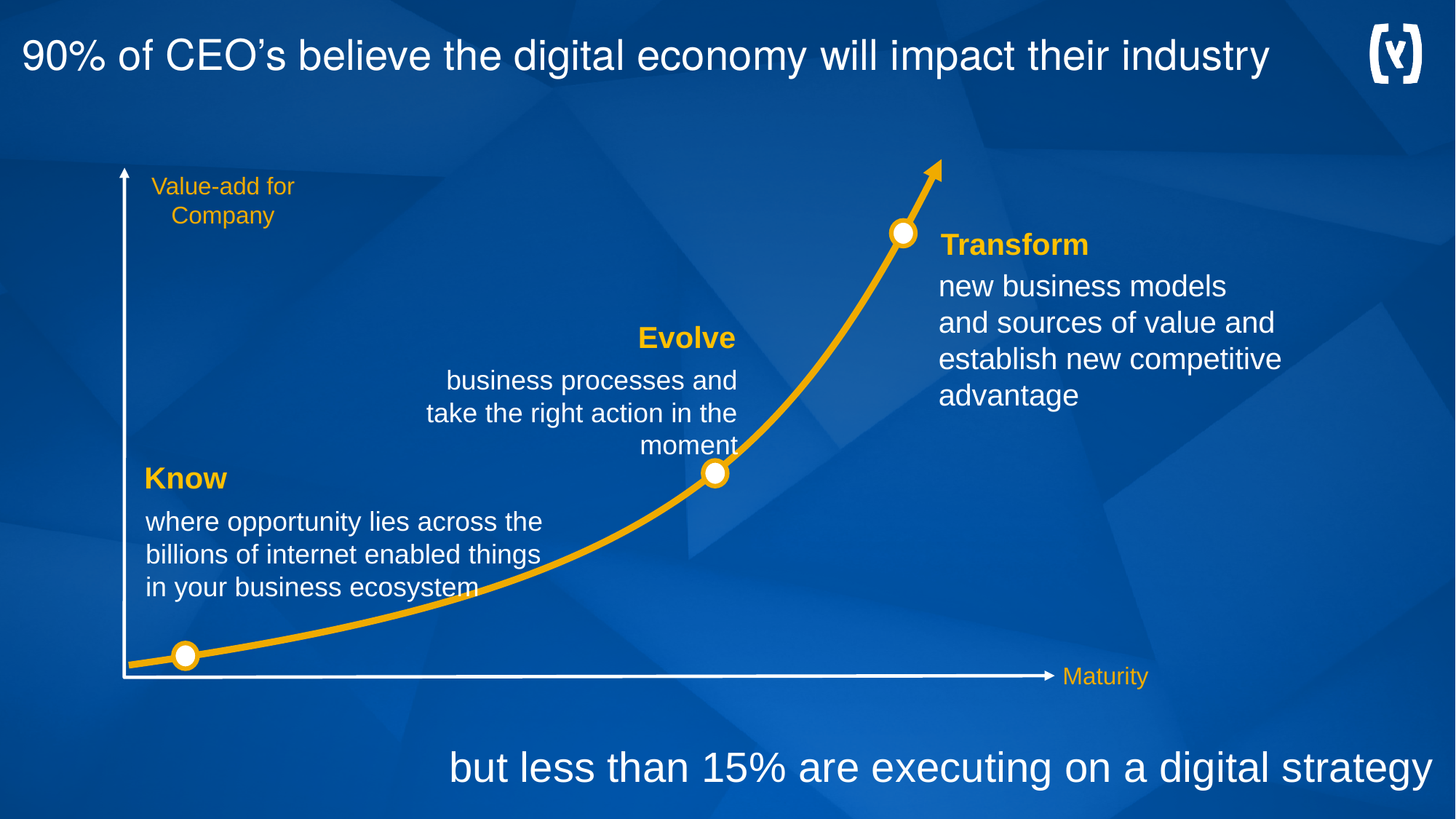

90% of CEO’s believe the digital economy will impact their industry

Value-add for Company
Transform

new business models and sources of value and establish new competitive advantage
Evolve
business processes and take the right action in the moment
Know

where opportunity lies across the billions of internet enabled things in your business ecosystem

Maturity
 but less than 15% are executing on a digital strategy